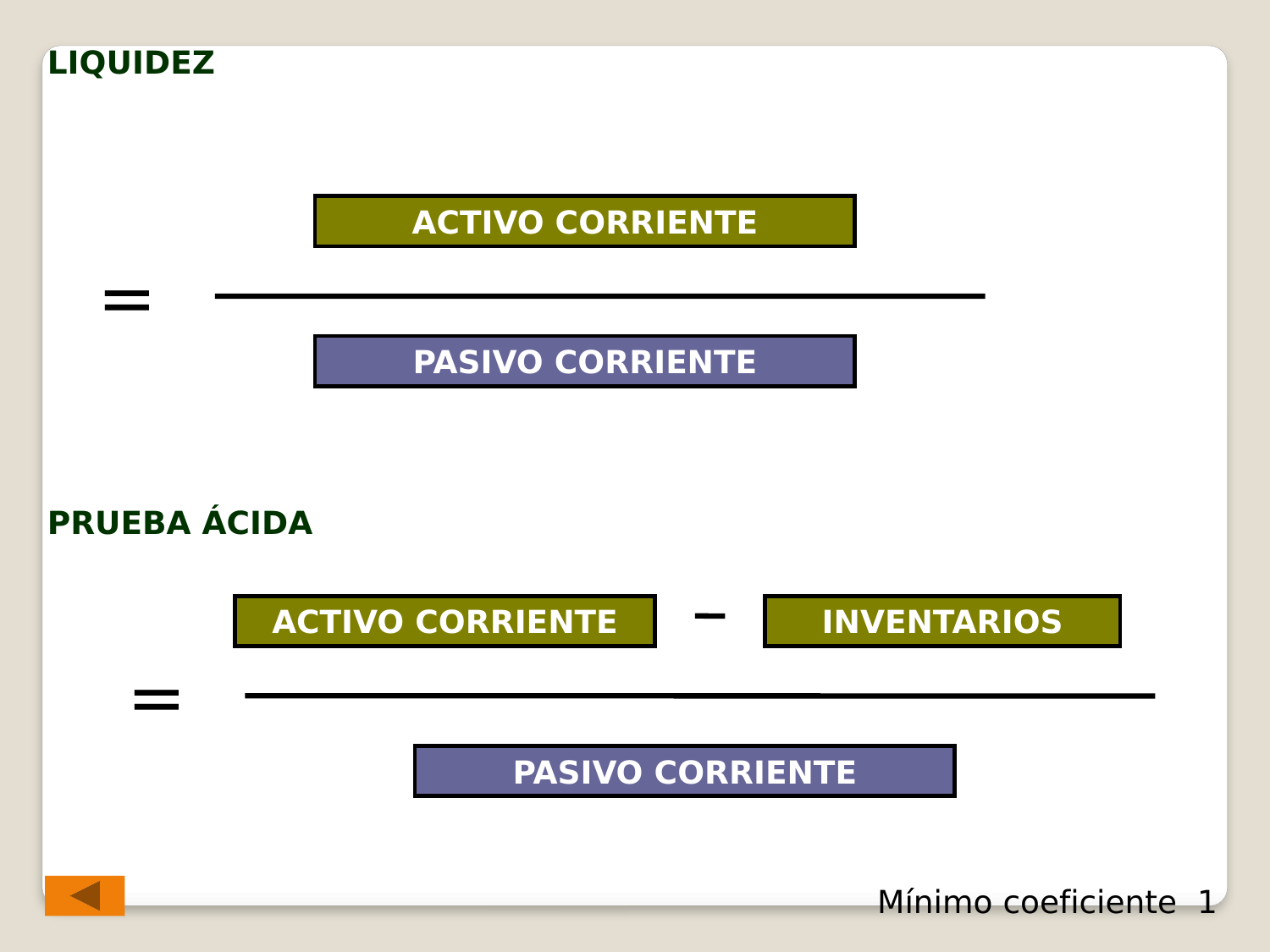

LIQUIDEZ
ACTIVO CORRIENTE
=

PASIVO CORRIENTE
PRUEBA ÁCIDA
ACTIVO CORRIENTE
INVENTARIOS

=

PASIVO CORRIENTE

Mínimo coeficiente  1